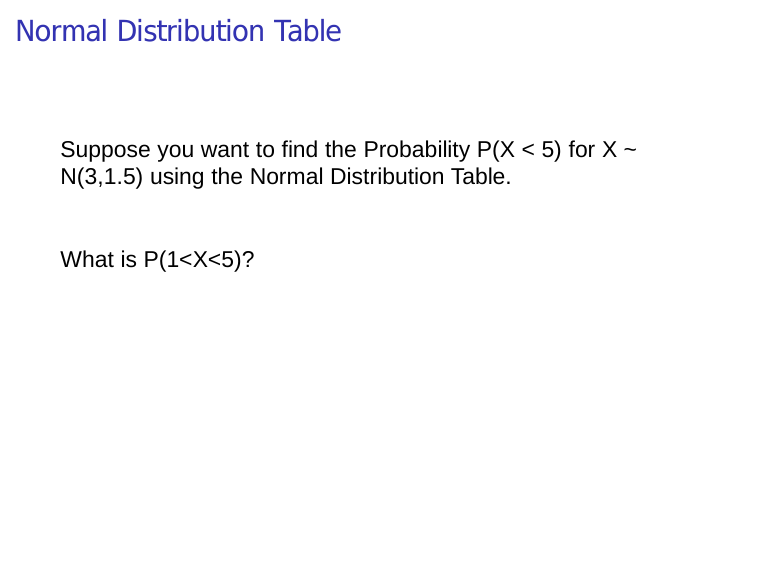

# Normal Distribution Table
Suppose you want to find the Probability P(X < 5) for X ~ N(3,1.5) using the Normal Distribution Table.

What is P(1<X<5)?